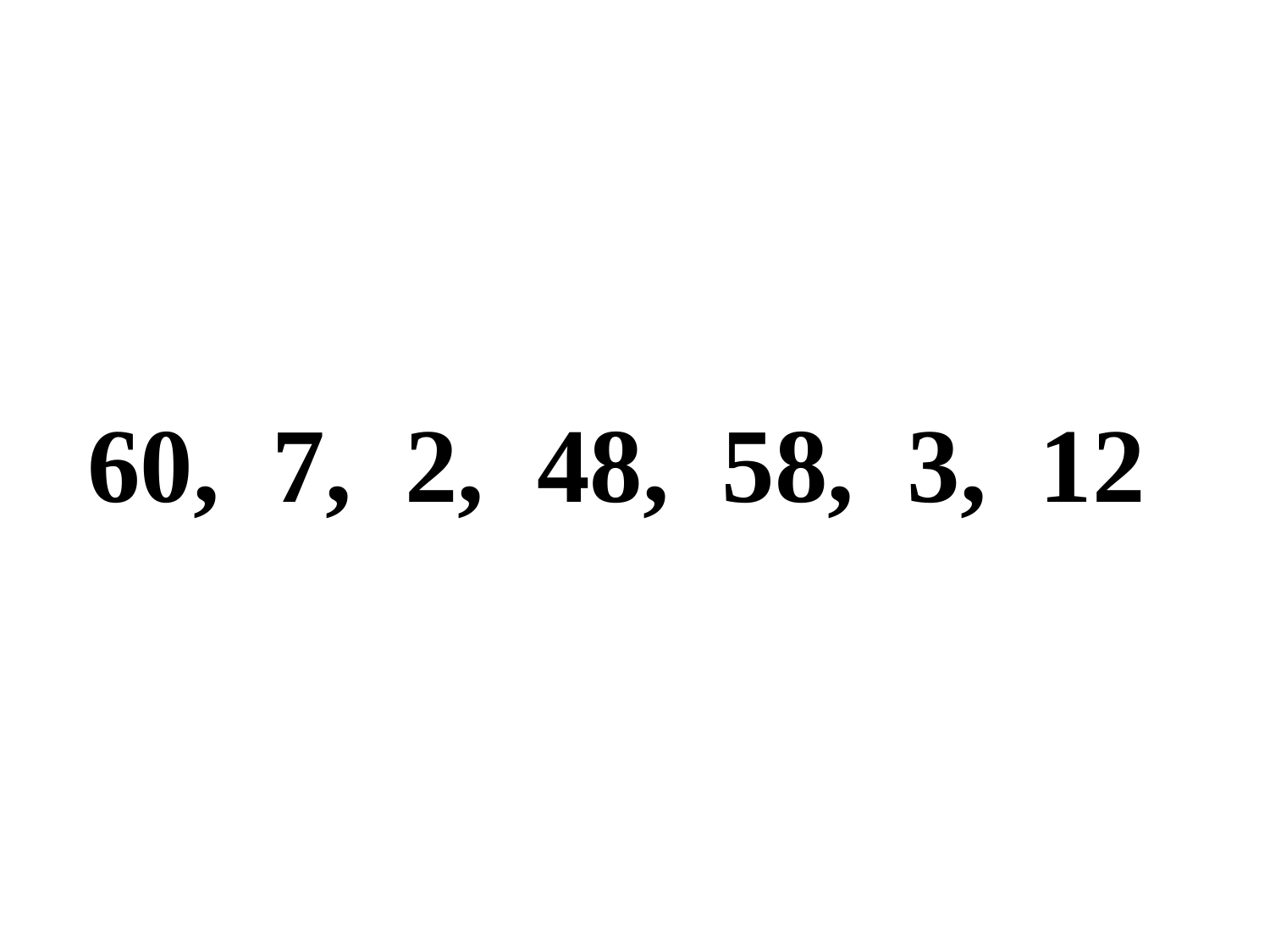

60,  7,  2,  48,  58,  3,  12